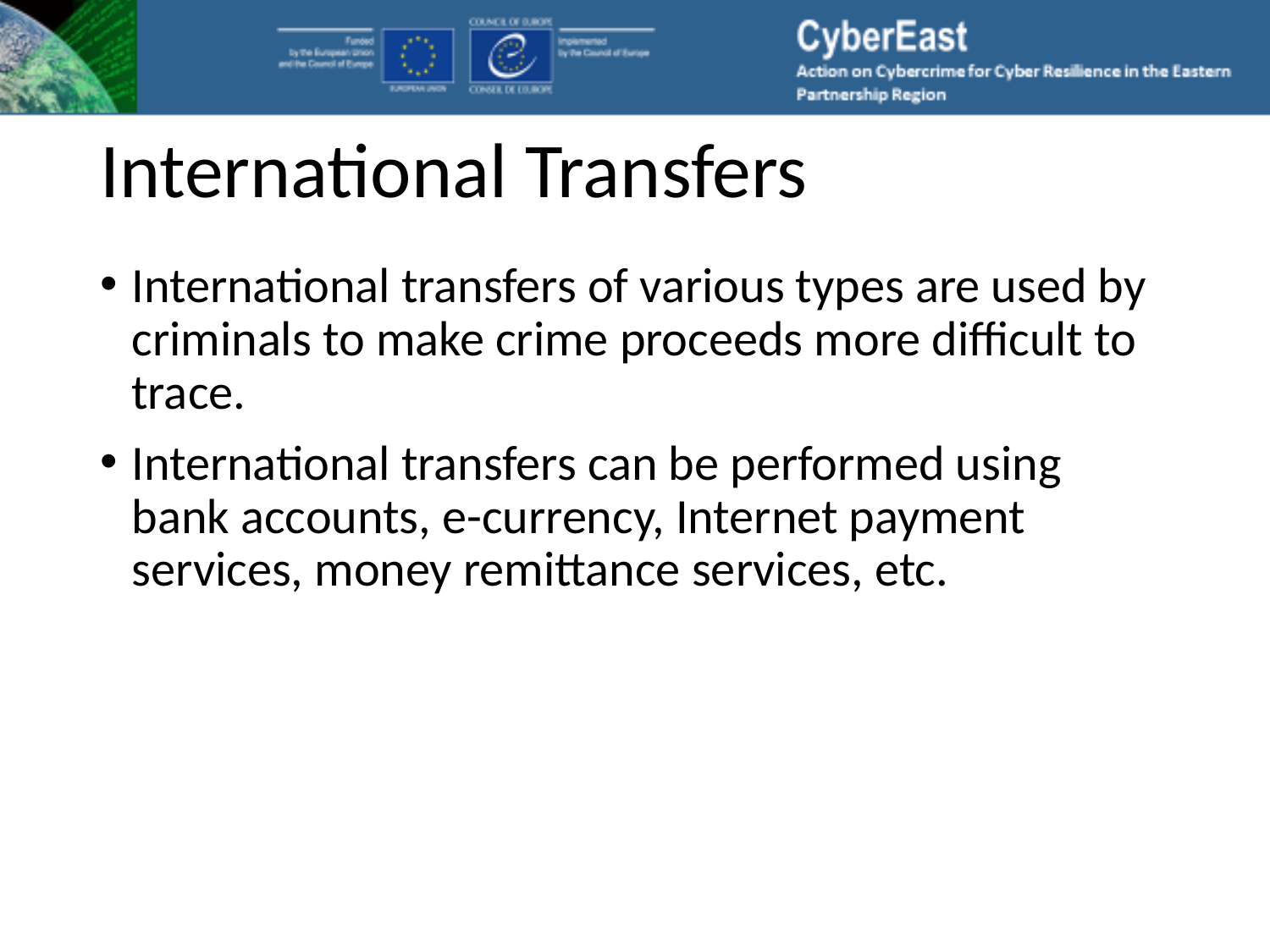

# International Transfers
International transfers of various types are used by criminals to make crime proceeds more difficult to trace.
International transfers can be performed using bank accounts, e-currency, Internet payment services, money remittance services, etc.